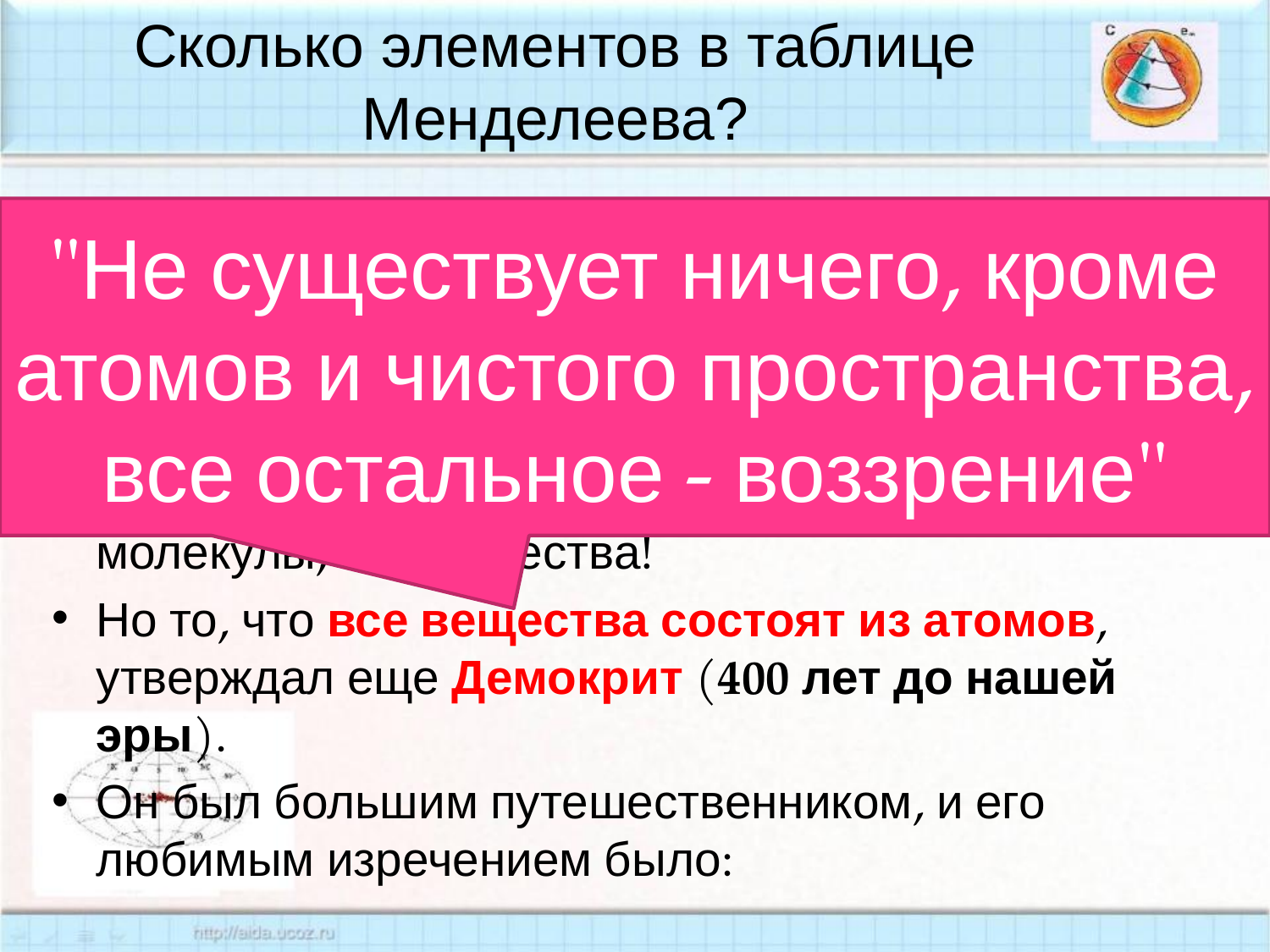

# Сколько элементов в таблице Менделеева?
"Не существует ничего, кроме атомов и чистого пространства, все остальное - воззрение"
Всего лишь 92.
Как? Там больше?
Верно, но все остальные - искусственно полученные, они в природе не встречаются.
Итак - 92 атома. Из них тоже можно составить молекулы, т.е. вещества!
Но то, что все вещества состоят из атомов, утверждал еще Демокрит (400 лет до нашей эры).
Он был большим путешественником, и его любимым изречением было: